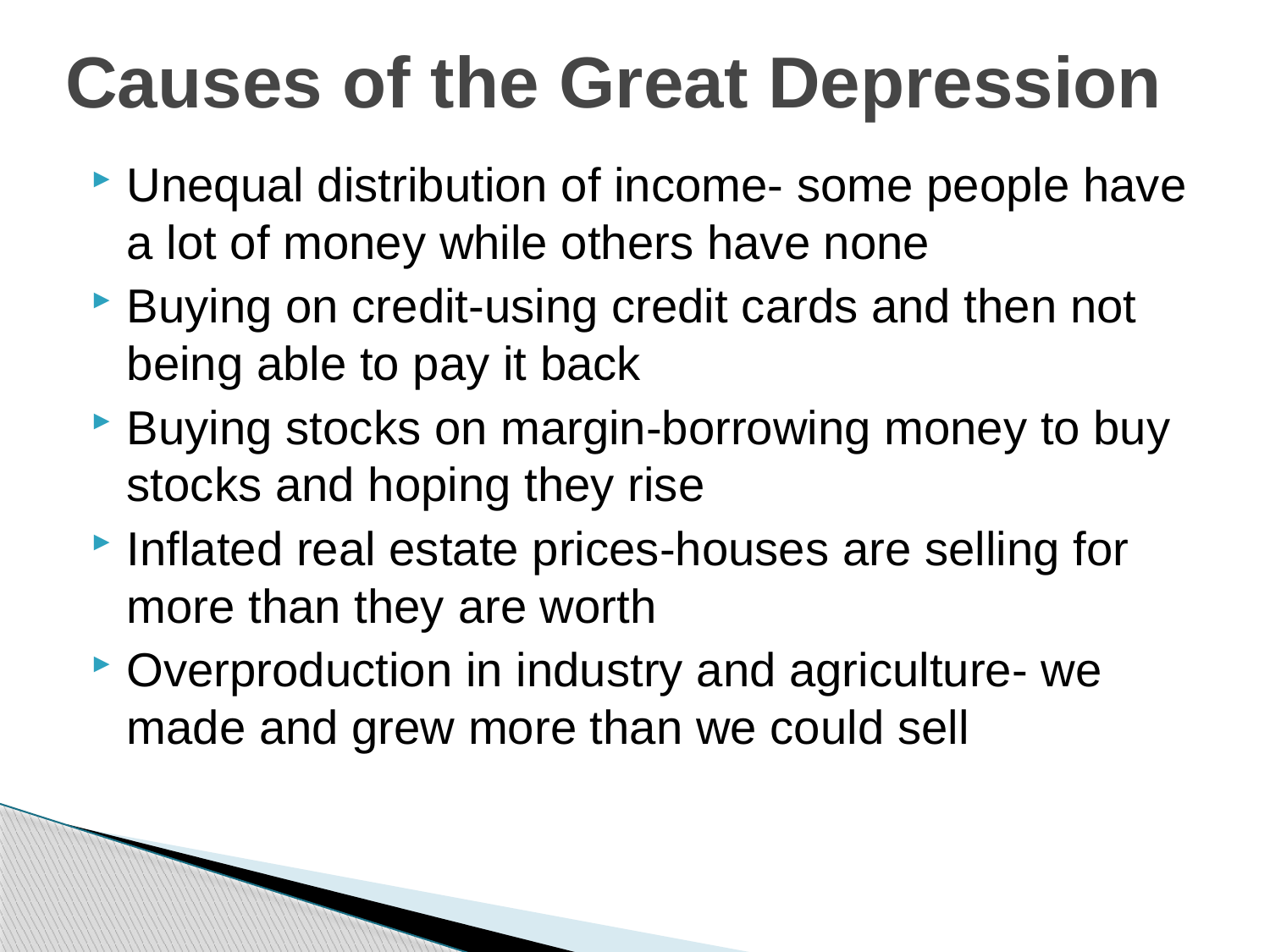

# Causes of the Great Depression
Unequal distribution of income- some people have a lot of money while others have none
Buying on credit-using credit cards and then not being able to pay it back
Buying stocks on margin-borrowing money to buy stocks and hoping they rise
Inflated real estate prices-houses are selling for more than they are worth
Overproduction in industry and agriculture- we made and grew more than we could sell